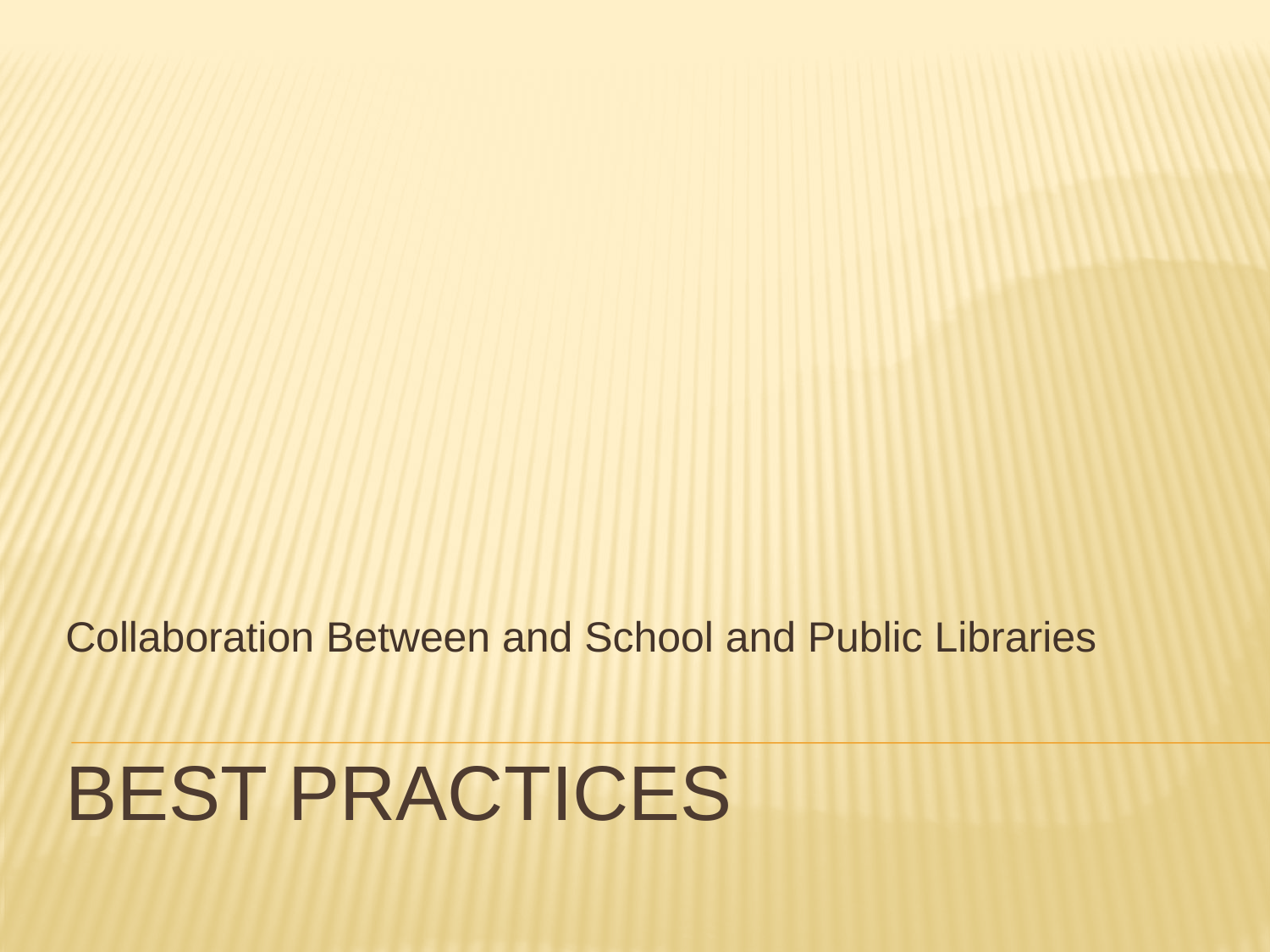

Collaboration Between and School and Public Libraries
# Best Practices